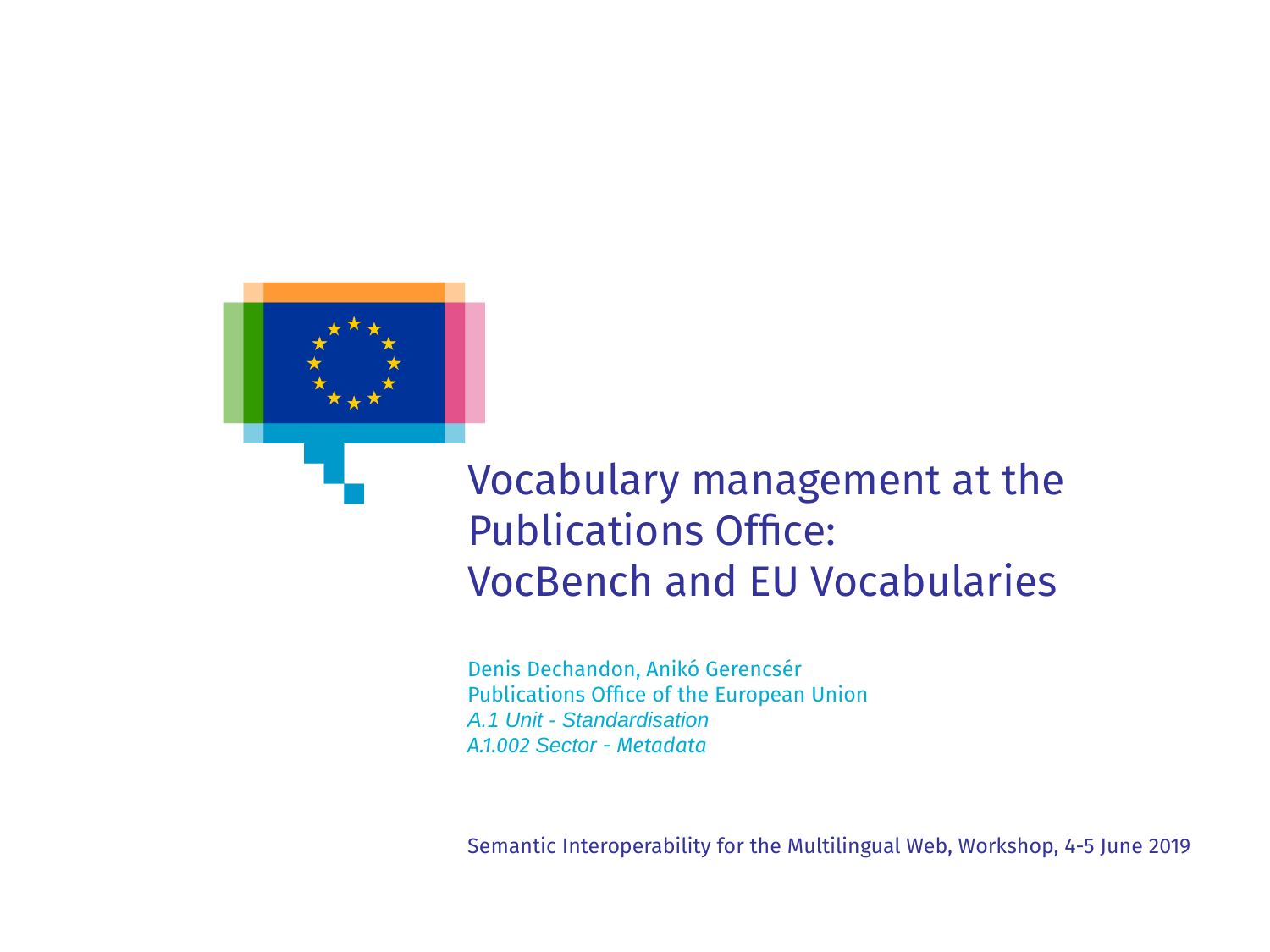

Vocabulary management at the Publications Office:
VocBench and EU Vocabularies 
Denis Dechandon, Anikó Gerencsér
Publications Office of the European Union
A.1 Unit - Standardisation
A.1.002 Sector - Metadata

Semantic Interoperability for the Multilingual Web, Workshop, 4-5 June 2019